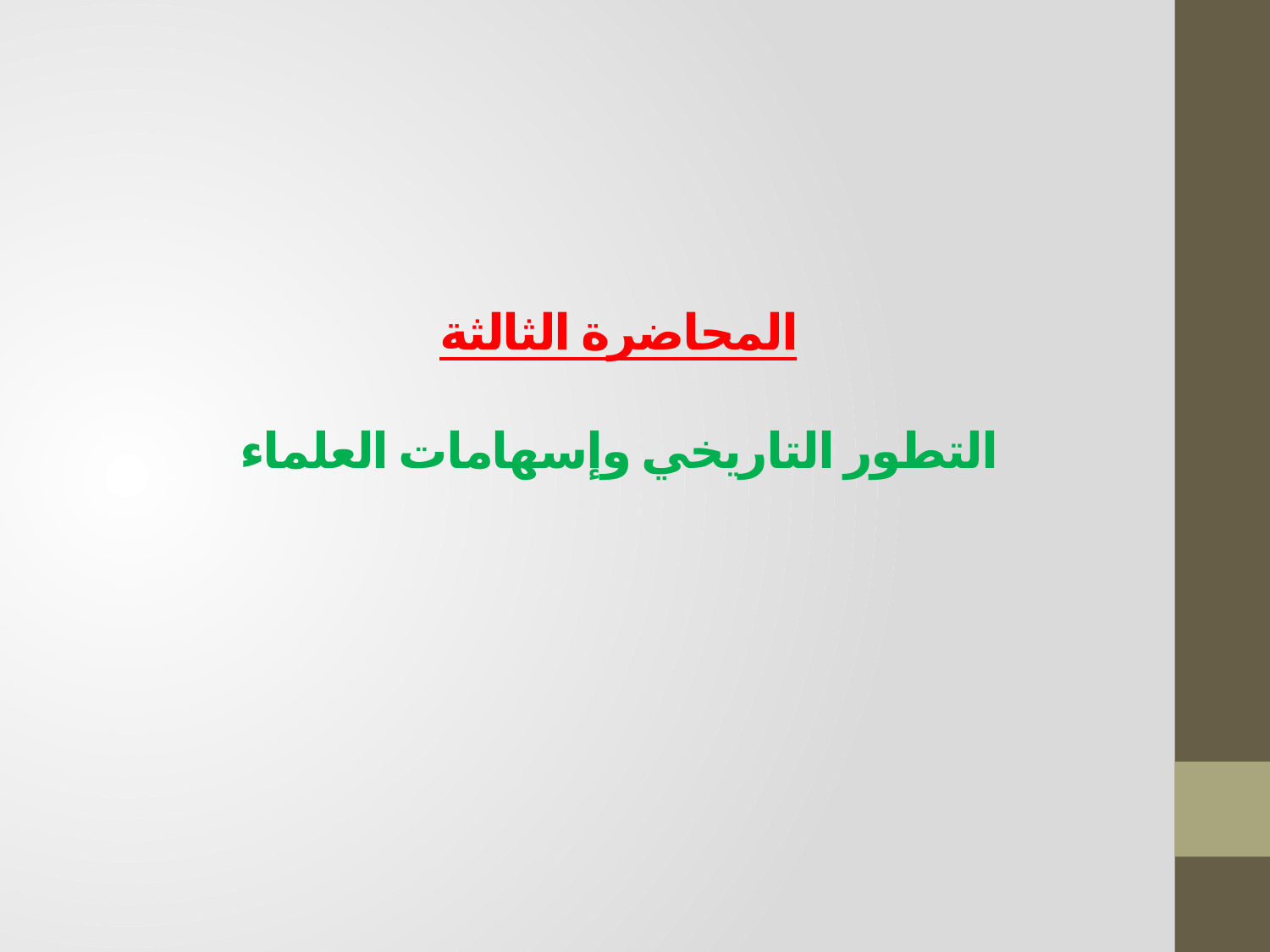

# المحاضرة الثالثة التطور التاريخي وإسهامات العلماء